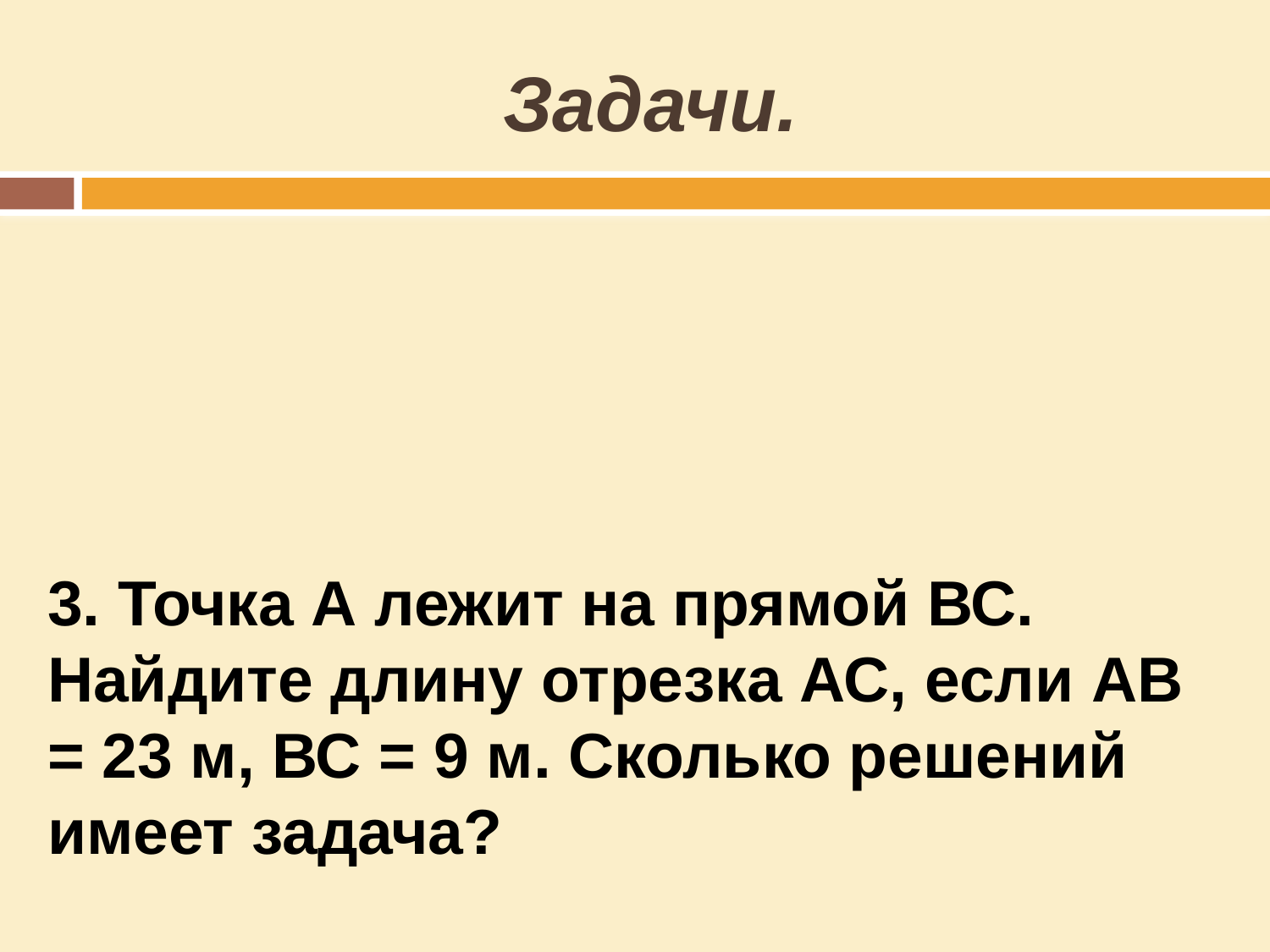

# Задачи.
3. Точка А лежит на прямой ВС. Найдите длину отрезка АС, если АВ = 23 м, ВС = 9 м. Сколько решений имеет задача?